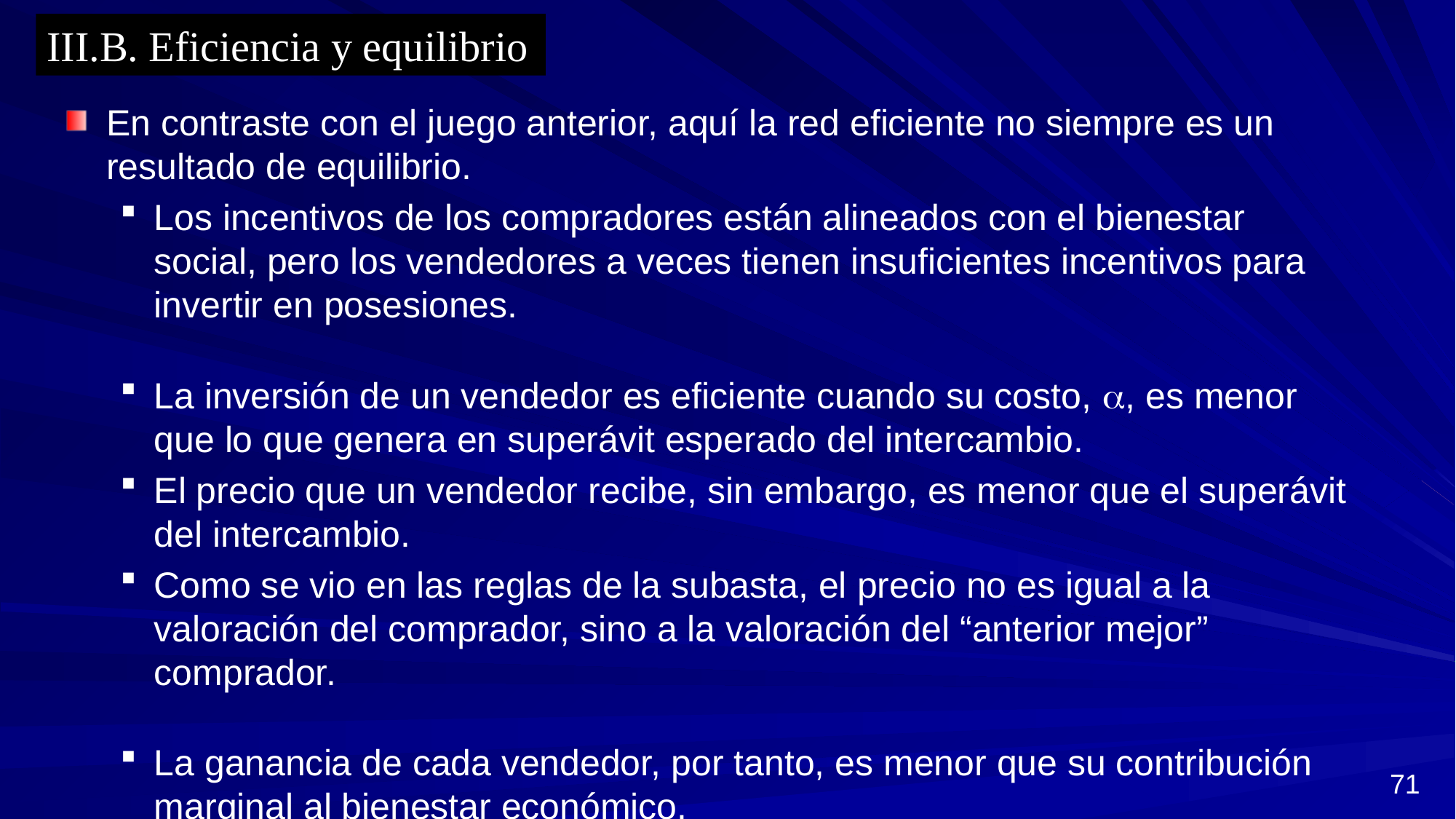

III.B. Eficiencia y equilibrio
En contraste con el juego anterior, aquí la red eficiente no siempre es un resultado de equilibrio.
Los incentivos de los compradores están alineados con el bienestar social, pero los vendedores a veces tienen insuficientes incentivos para invertir en posesiones.

La inversión de un vendedor es eficiente cuando su costo, α, es menor que lo que genera en superávit esperado del intercambio.
El precio que un vendedor recibe, sin embargo, es menor que el superávit del intercambio.
Como se vio en las reglas de la subasta, el precio no es igual a la valoración del comprador, sino a la valoración del “anterior mejor” comprador.

La ganancia de cada vendedor, por tanto, es menor que su contribución marginal al bienestar económico.
71